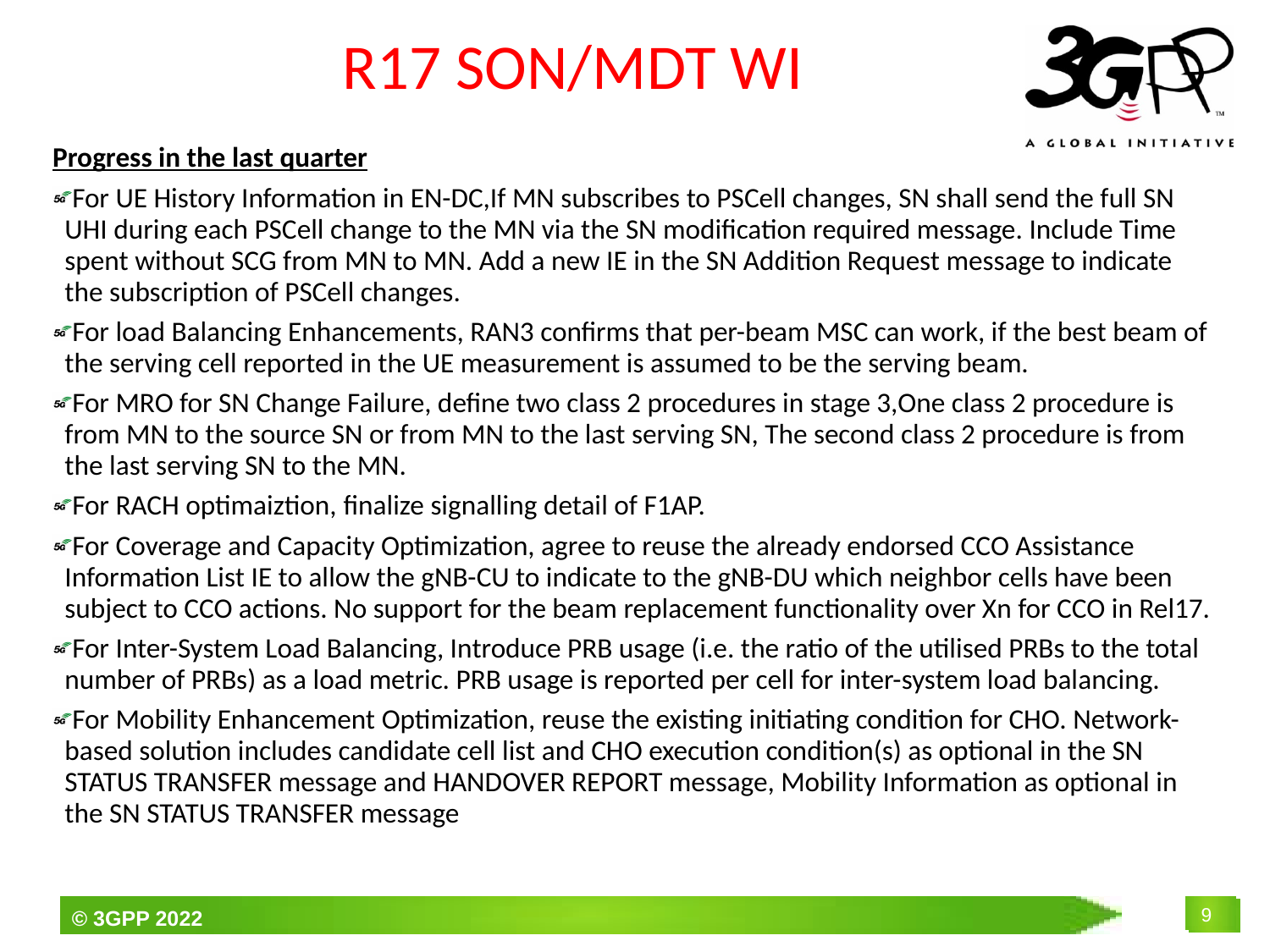

# R17 SON/MDT WI
Progress in the last quarter
For UE History Information in EN-DC,If MN subscribes to PSCell changes, SN shall send the full SN UHI during each PSCell change to the MN via the SN modification required message. Include Time spent without SCG from MN to MN. Add a new IE in the SN Addition Request message to indicate the subscription of PSCell changes.
For load Balancing Enhancements, RAN3 confirms that per-beam MSC can work, if the best beam of the serving cell reported in the UE measurement is assumed to be the serving beam.
For MRO for SN Change Failure, define two class 2 procedures in stage 3,One class 2 procedure is from MN to the source SN or from MN to the last serving SN, The second class 2 procedure is from the last serving SN to the MN.
For RACH optimaiztion, finalize signalling detail of F1AP.
For Coverage and Capacity Optimization, agree to reuse the already endorsed CCO Assistance Information List IE to allow the gNB-CU to indicate to the gNB-DU which neighbor cells have been subject to CCO actions. No support for the beam replacement functionality over Xn for CCO in Rel17.
For Inter-System Load Balancing, Introduce PRB usage (i.e. the ratio of the utilised PRBs to the total number of PRBs) as a load metric. PRB usage is reported per cell for inter-system load balancing.
For Mobility Enhancement Optimization, reuse the existing initiating condition for CHO. Network-based solution includes candidate cell list and CHO execution condition(s) as optional in the SN STATUS TRANSFER message and HANDOVER REPORT message, Mobility Information as optional in the SN STATUS TRANSFER message
9